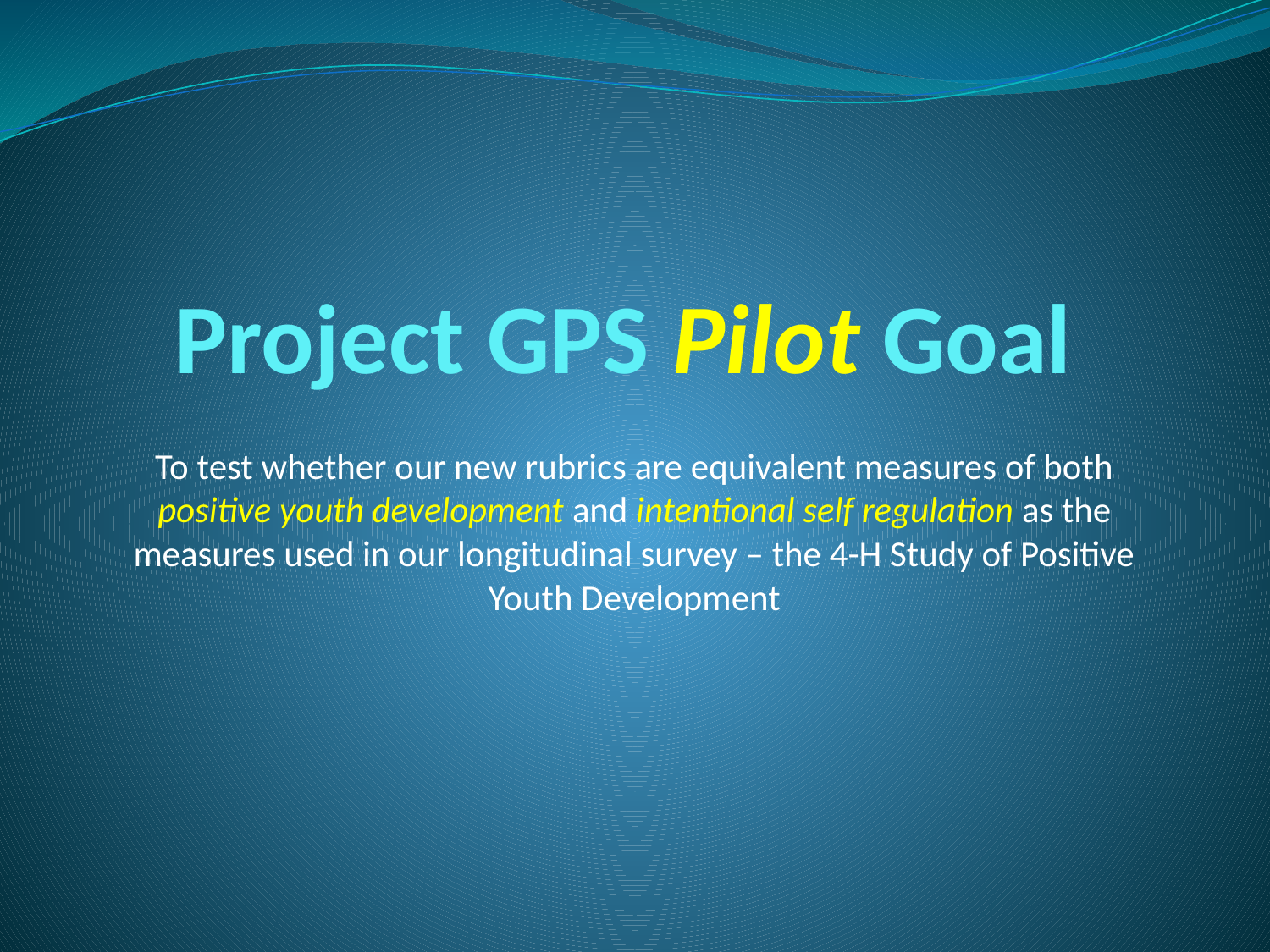

Project GPS Pilot Goal

To test whether our new rubrics are equivalent measures of both positive youth development and intentional self regulation as the measures used in our longitudinal survey – the 4-H Study of Positive Youth Development